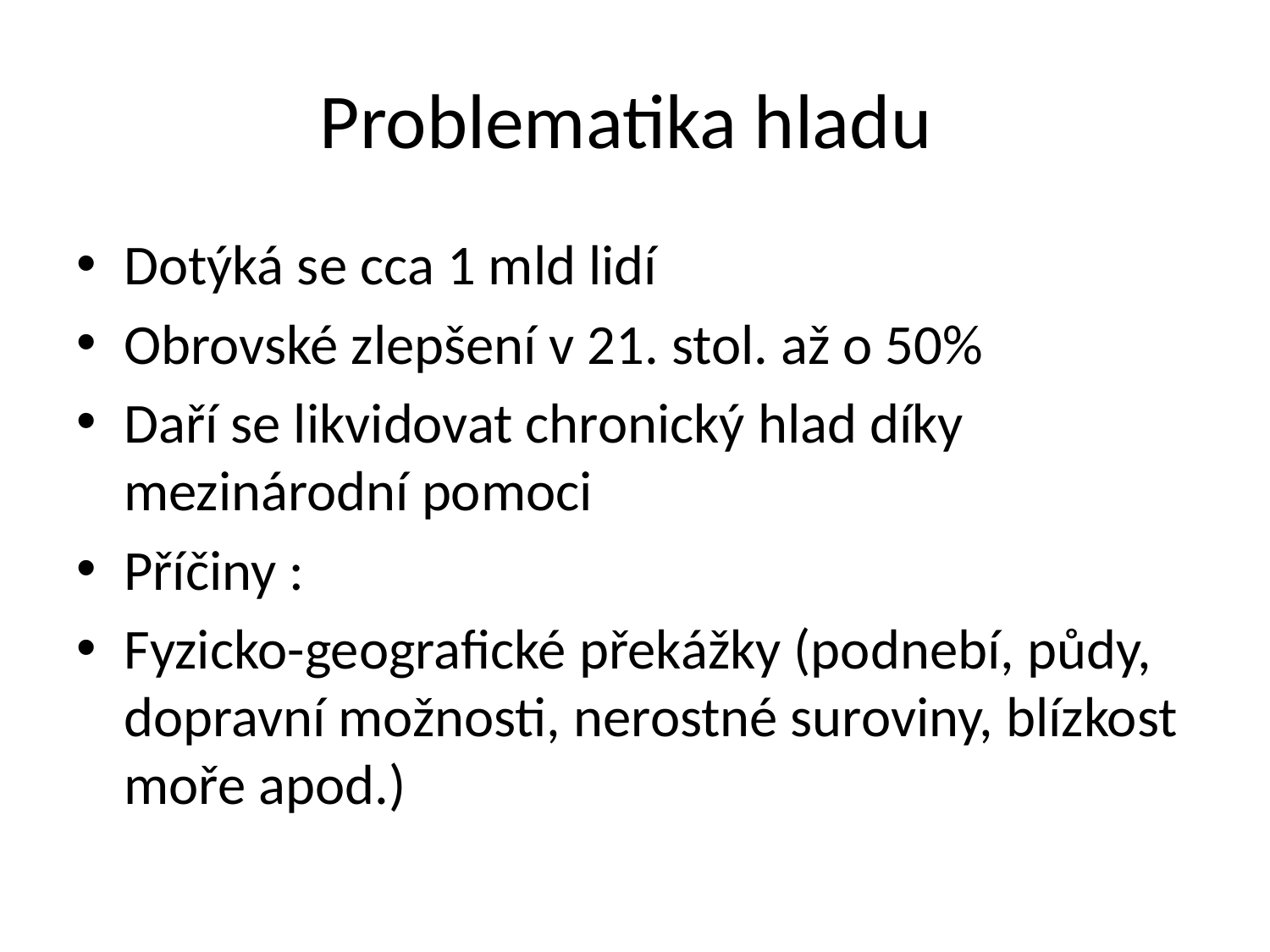

# Problematika hladu
Dotýká se cca 1 mld lidí
Obrovské zlepšení v 21. stol. až o 50%
Daří se likvidovat chronický hlad díky mezinárodní pomoci
Příčiny :
Fyzicko-geografické překážky (podnebí, půdy, dopravní možnosti, nerostné suroviny, blízkost moře apod.)